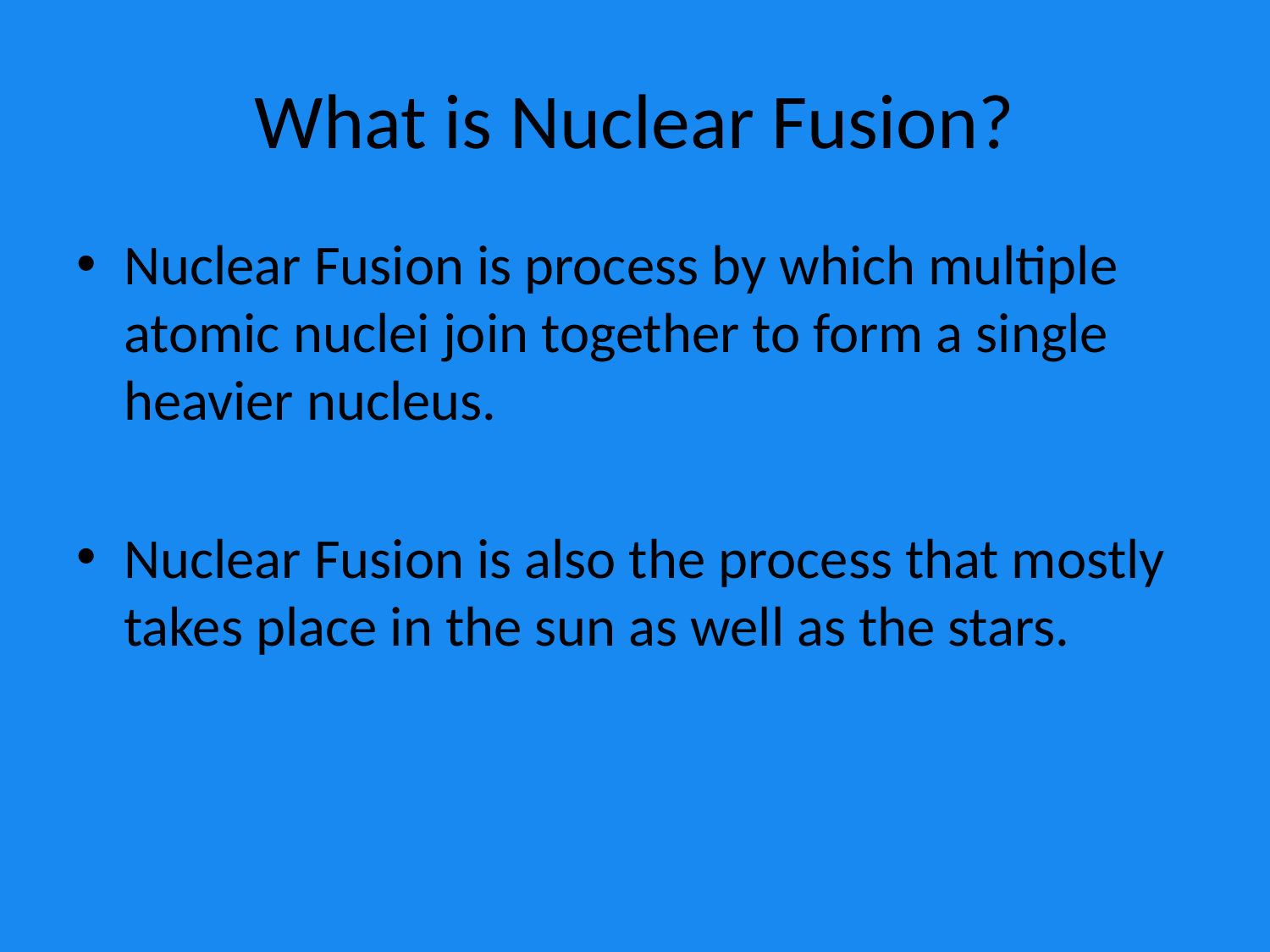

# What is Nuclear Fusion?
Nuclear Fusion is process by which multiple atomic nuclei join together to form a single heavier nucleus.

Nuclear Fusion is also the process that mostly takes place in the sun as well as the stars.